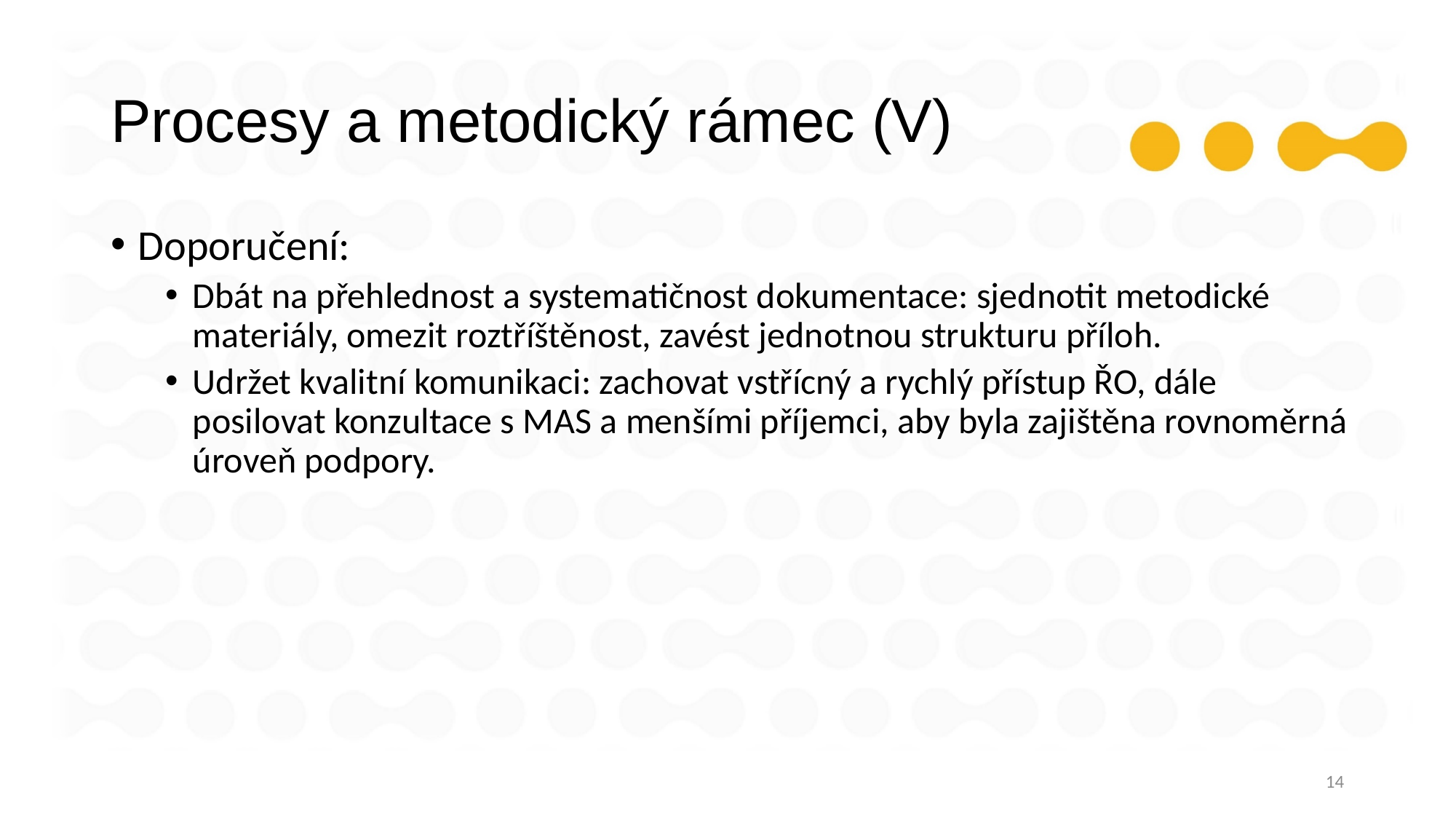

# Procesy a metodický rámec (V)
Doporučení:
Dbát na přehlednost a systematičnost dokumentace: sjednotit metodické materiály, omezit roztříštěnost, zavést jednotnou strukturu příloh.
Udržet kvalitní komunikaci: zachovat vstřícný a rychlý přístup ŘO, dále posilovat konzultace s MAS a menšími příjemci, aby byla zajištěna rovnoměrná úroveň podpory.

14